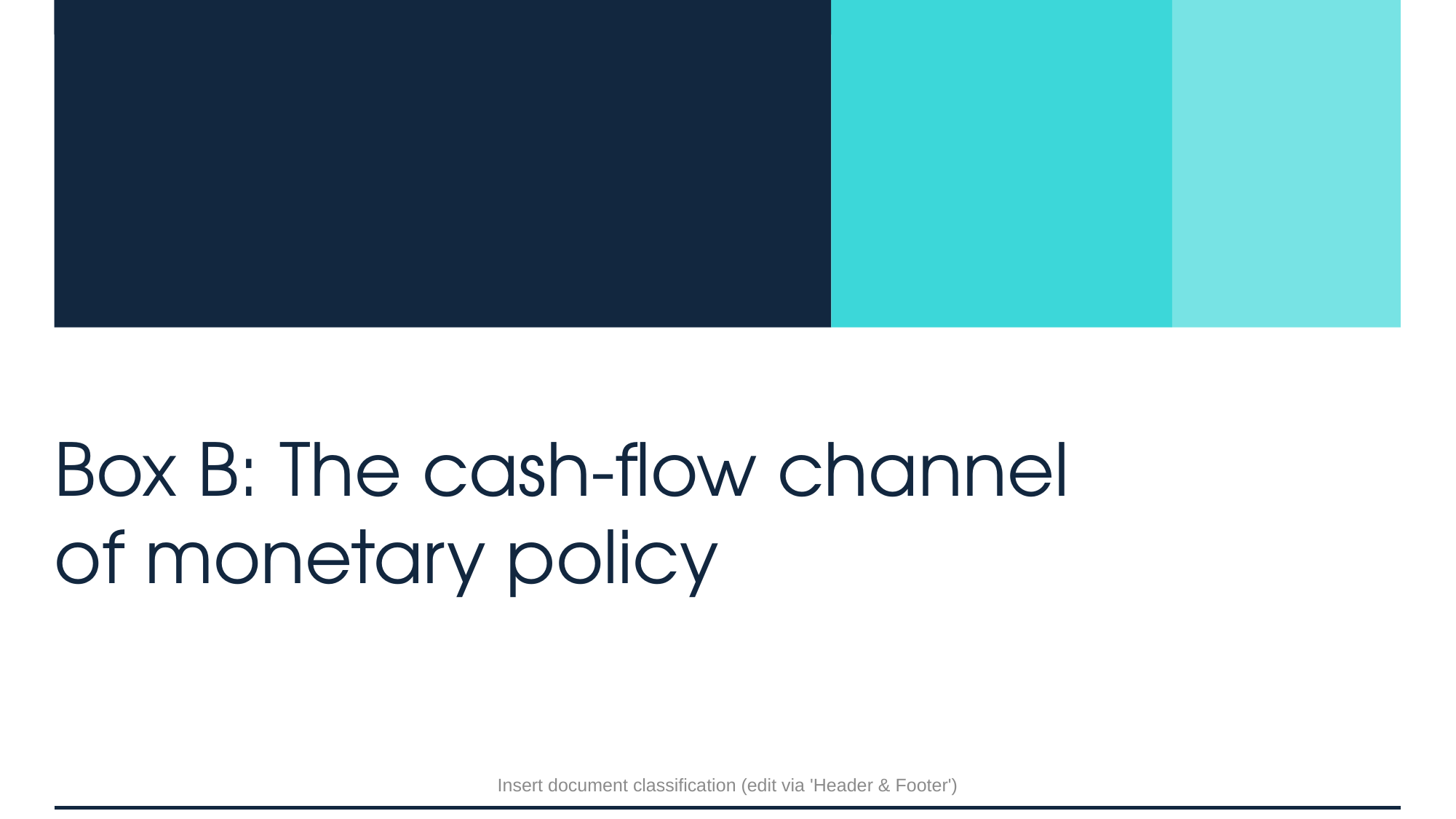

# Box B: The cash-flow channel of monetary policy
Insert document classification (edit via 'Header & Footer')